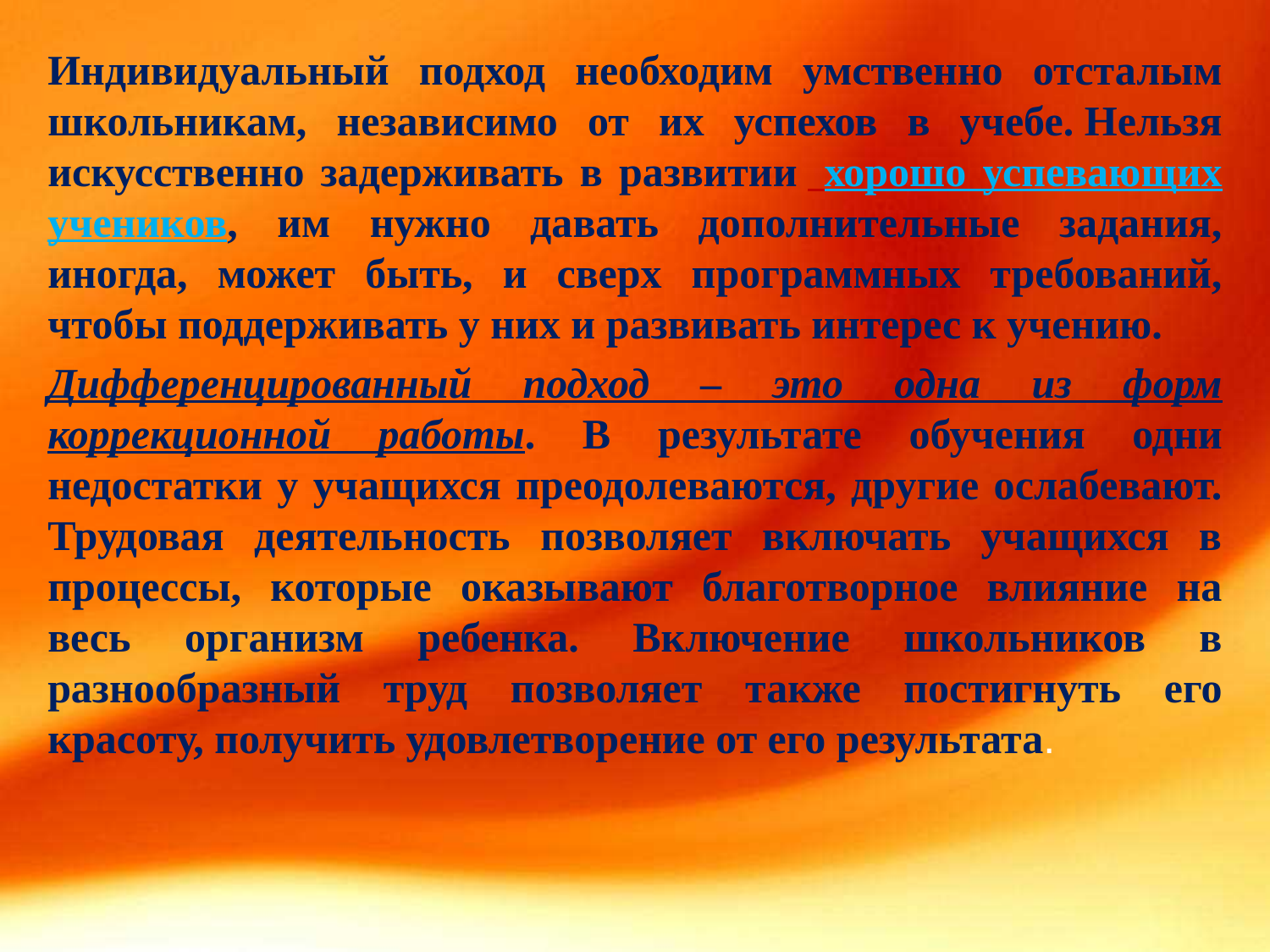

#
Индивидуальный подход необходим умственно отсталым школьникам, независимо от их успехов в учебе. Нельзя искусственно задерживать в развитии  хорошо успевающих учеников, им нужно давать дополнительные задания, иногда, может быть, и сверх программных требований, чтобы поддерживать у них и развивать интерес к учению.
Дифференцированный подход – это одна из форм коррекционной работы. В результате обучения одни недостатки у учащихся преодолеваются, другие ослабевают. Трудовая деятельность позволяет включать учащихся в процессы, которые оказывают благотворное влияние на весь организм ребенка. Включение школьников в разнообразный труд позво­ляет также постигнуть его красоту, получить удовлет­ворение от его результата.